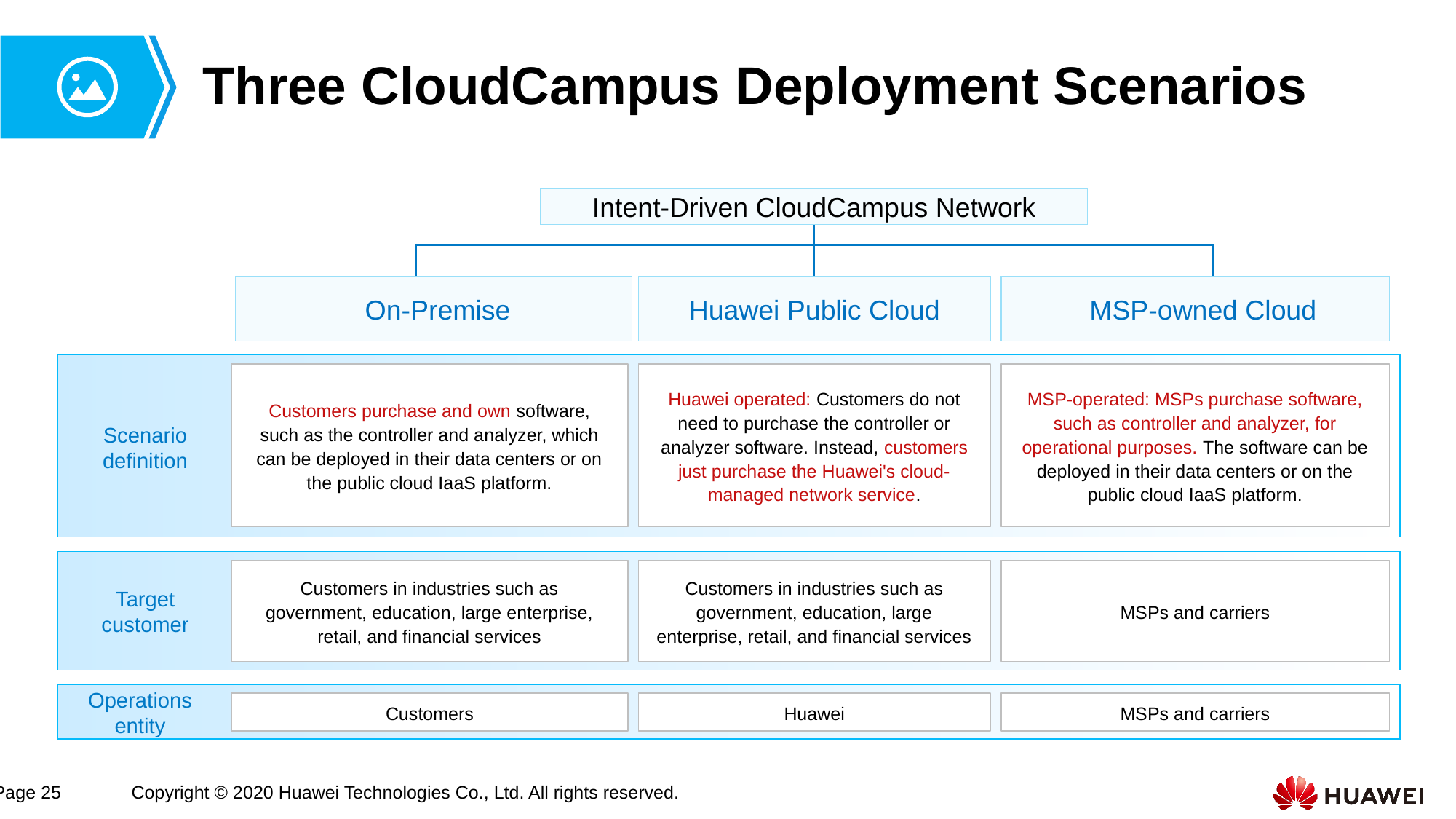

# Three CloudCampus Deployment Scenarios
Intent-Driven CloudCampus Network
 On-Premise
Huawei Public Cloud
  MSP-owned Cloud

Customers purchase and own software, such as the controller and analyzer, which can be deployed in their data centers or on the public cloud IaaS platform.
Huawei operated: Customers do not need to purchase the controller or analyzer software. Instead, customers just purchase the Huawei's cloud-managed network service.
MSP-operated: MSPs purchase software, such as controller and analyzer, for operational purposes. The software can be deployed in their data centers or on the public cloud IaaS platform.
Scenario definition

Customers in industries such as government, education, large enterprise, retail, and financial services
Customers in industries such as government, education, large enterprise, retail, and financial services
MSPs and carriers
Target customer
Operations entity

Customers
Huawei
MSPs and carriers